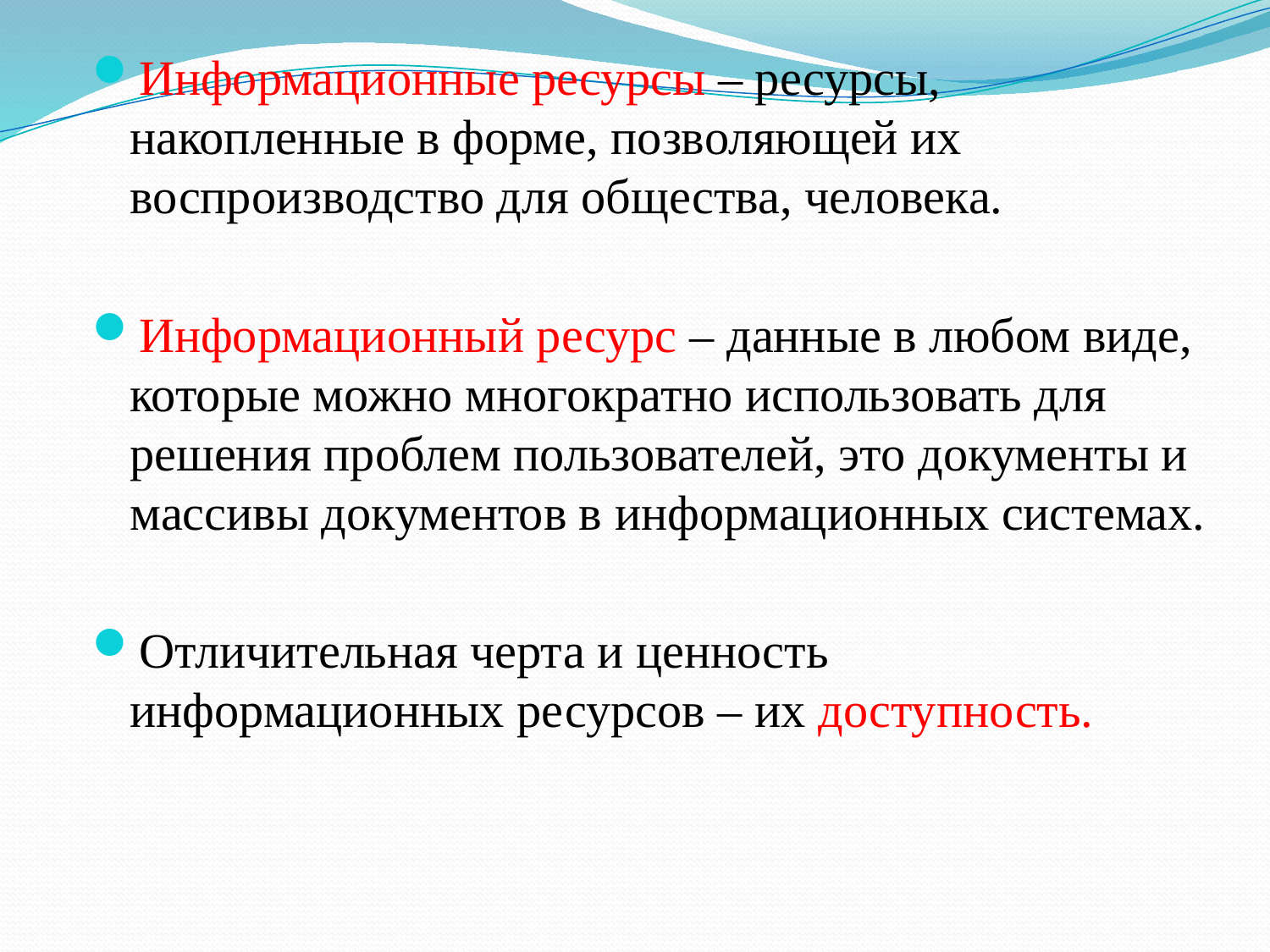

Информационные ресурсы – ресурсы, накопленные в форме, позволяющей их воспроизводство для общества, человека.

Информационный ресурс – данные в любом виде, которые можно многократно использовать для решения проблем пользователей, это документы и массивы документов в информационных системах.

Отличительная черта и ценность информационных ресурсов – их доступность.